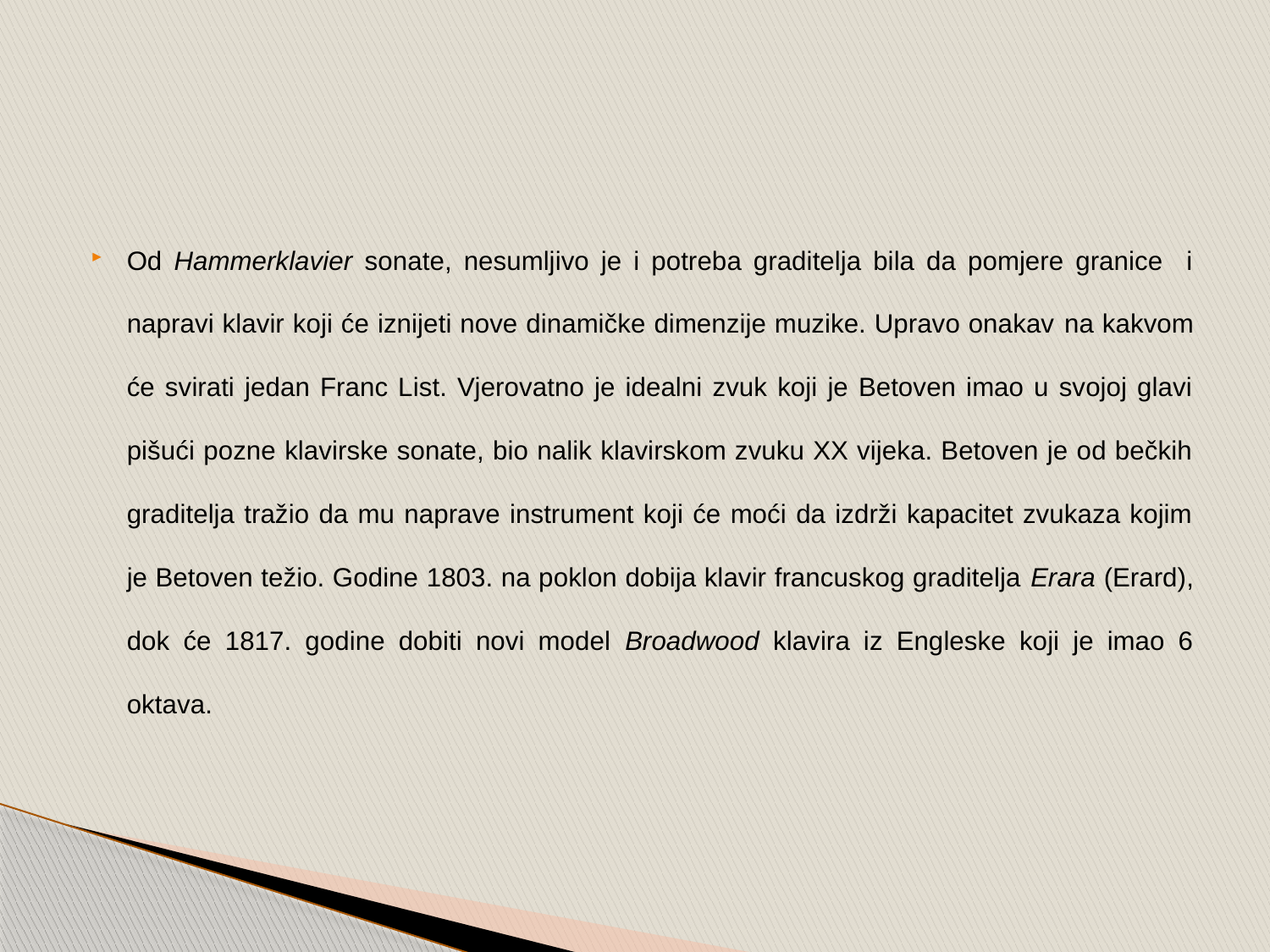

#
Od Hammerklavier sonate, nesumljivo je i potreba graditelja bila da pomjere granice  i napravi klavir koji će iznijeti nove dinamičke dimenzije muzike. Upravo onakav na kakvom će svirati jedan Franc List. Vjerovatno je idealni zvuk koji je Betoven imao u svojoj glavi pišući pozne klavirske sonate, bio nalik klavirskom zvuku XX vijeka. Betoven je od bečkih graditelja tražio da mu naprave instrument koji će moći da izdrži kapacitet zvukaza kojim je Betoven težio. Godine 1803. na poklon dobija klavir francuskog graditelja Erara (Erard), dok će 1817. godine dobiti novi model Broadwood klavira iz Engleske koji je imao 6 oktava.